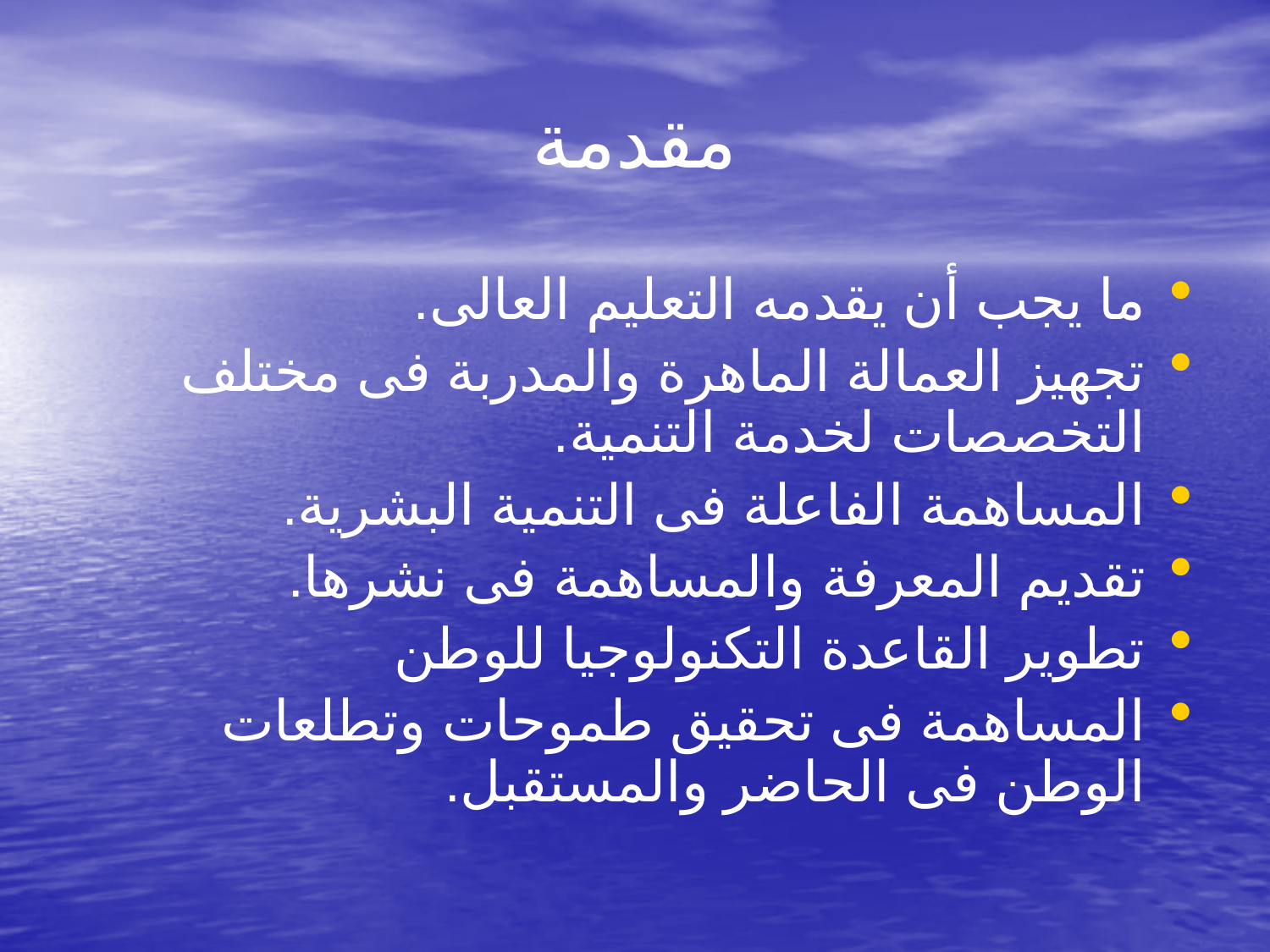

# مقدمة
ما يجب أن يقدمه التعليم العالى.
تجهيز العمالة الماهرة والمدربة فى مختلف التخصصات لخدمة التنمية.
المساهمة الفاعلة فى التنمية البشرية.
تقديم المعرفة والمساهمة فى نشرها.
تطوير القاعدة التكنولوجيا للوطن
المساهمة فى تحقيق طموحات وتطلعات الوطن فى الحاضر والمستقبل.